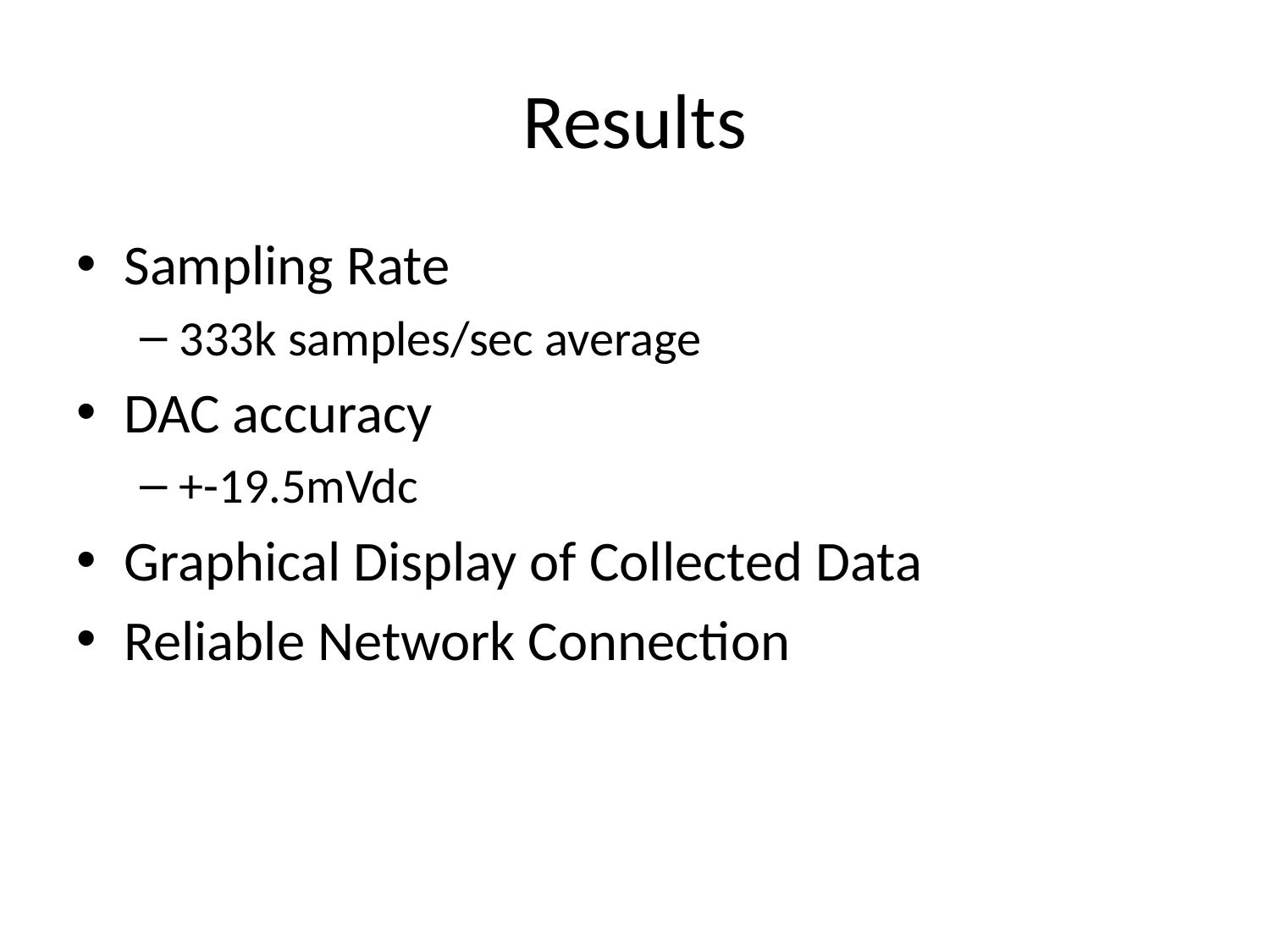

# Results
Sampling Rate
333k samples/sec average
DAC accuracy
+-19.5mVdc
Graphical Display of Collected Data
Reliable Network Connection